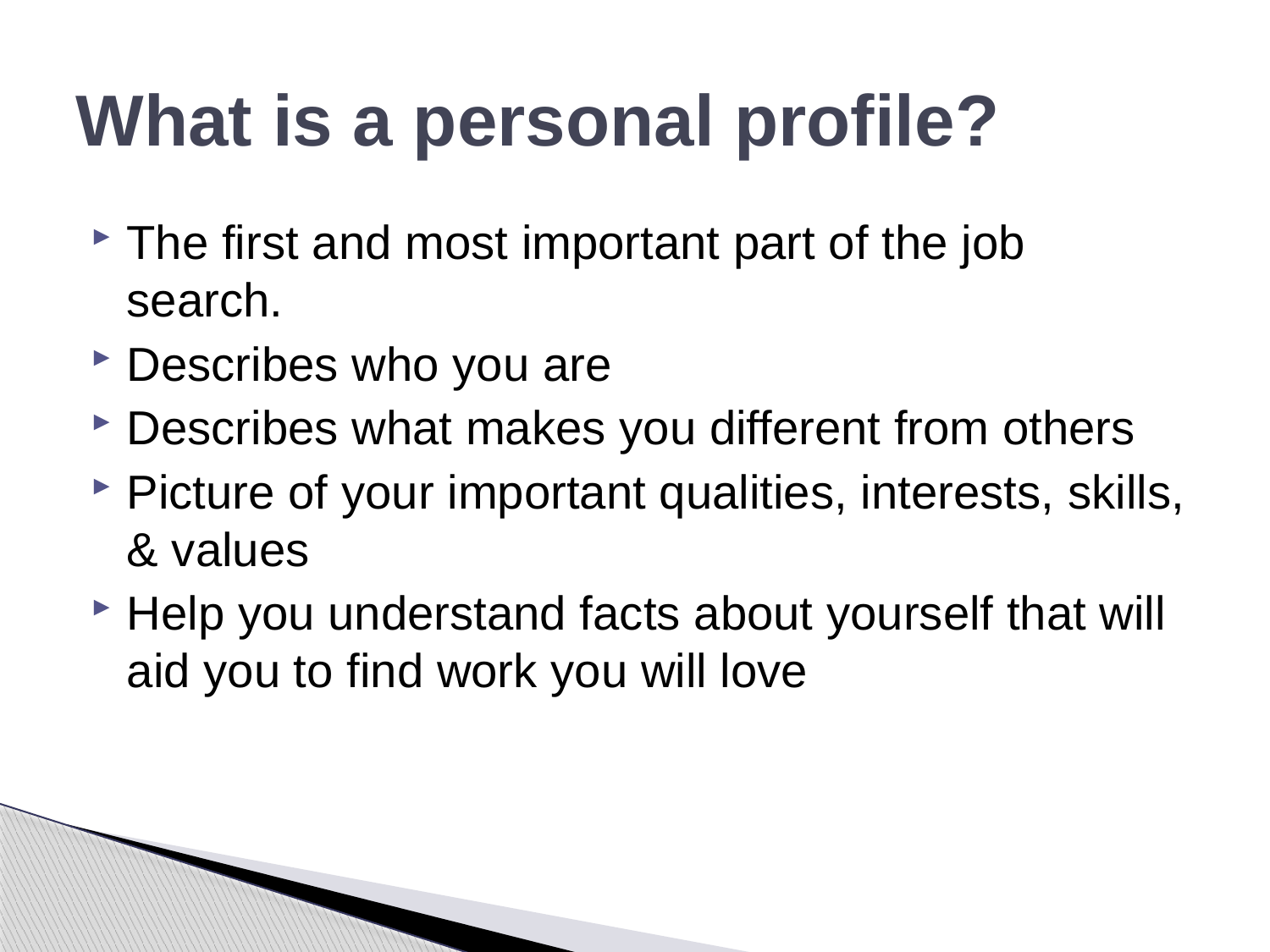

# What is a personal profile?
The first and most important part of the job search.
Describes who you are
Describes what makes you different from others
Picture of your important qualities, interests, skills, & values
Help you understand facts about yourself that will aid you to find work you will love